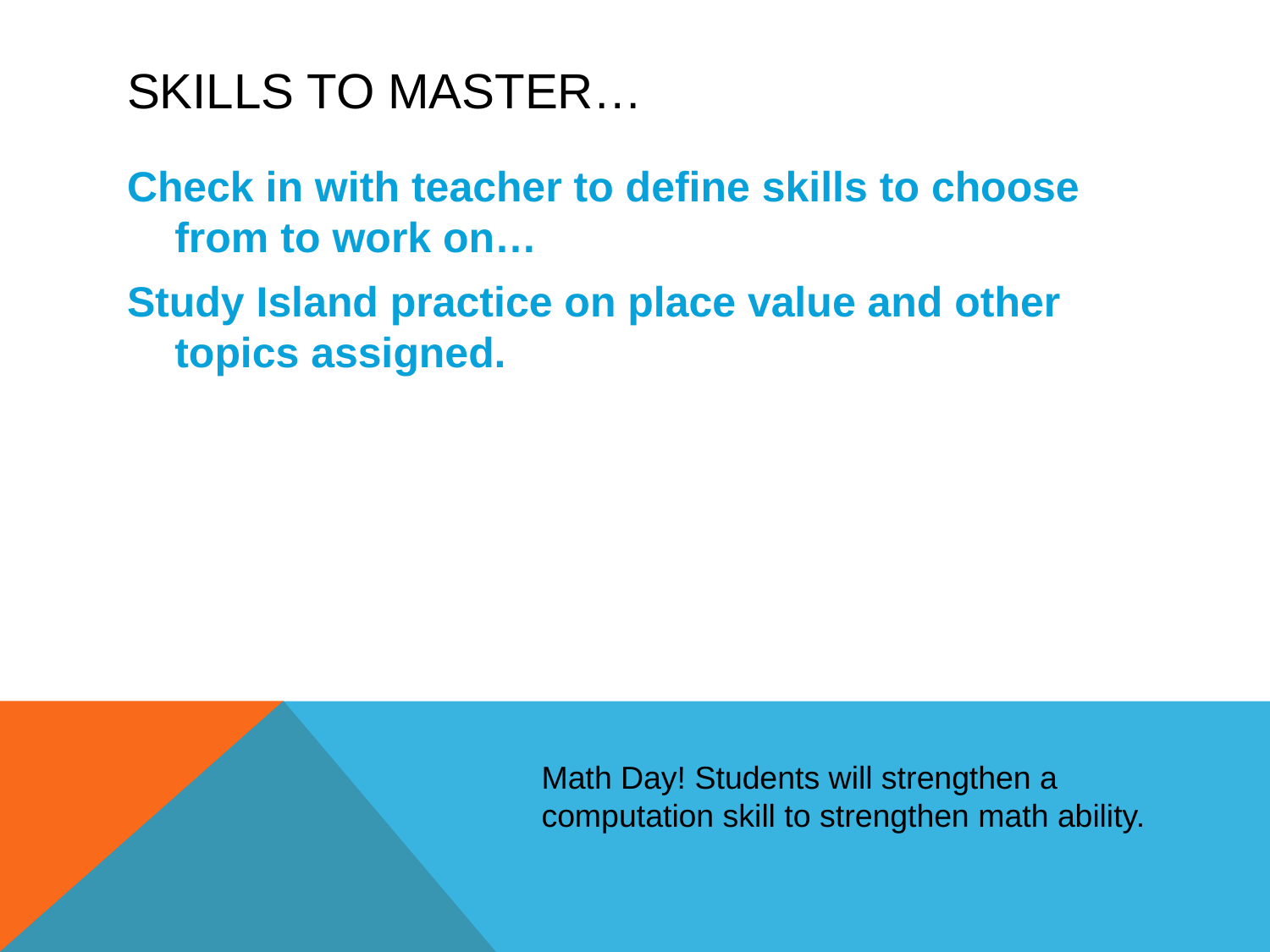

# Skills to Master…
Check in with teacher to define skills to choose from to work on…
Study Island practice on place value and other topics assigned.
Math Day! Students will strengthen a computation skill to strengthen math ability.